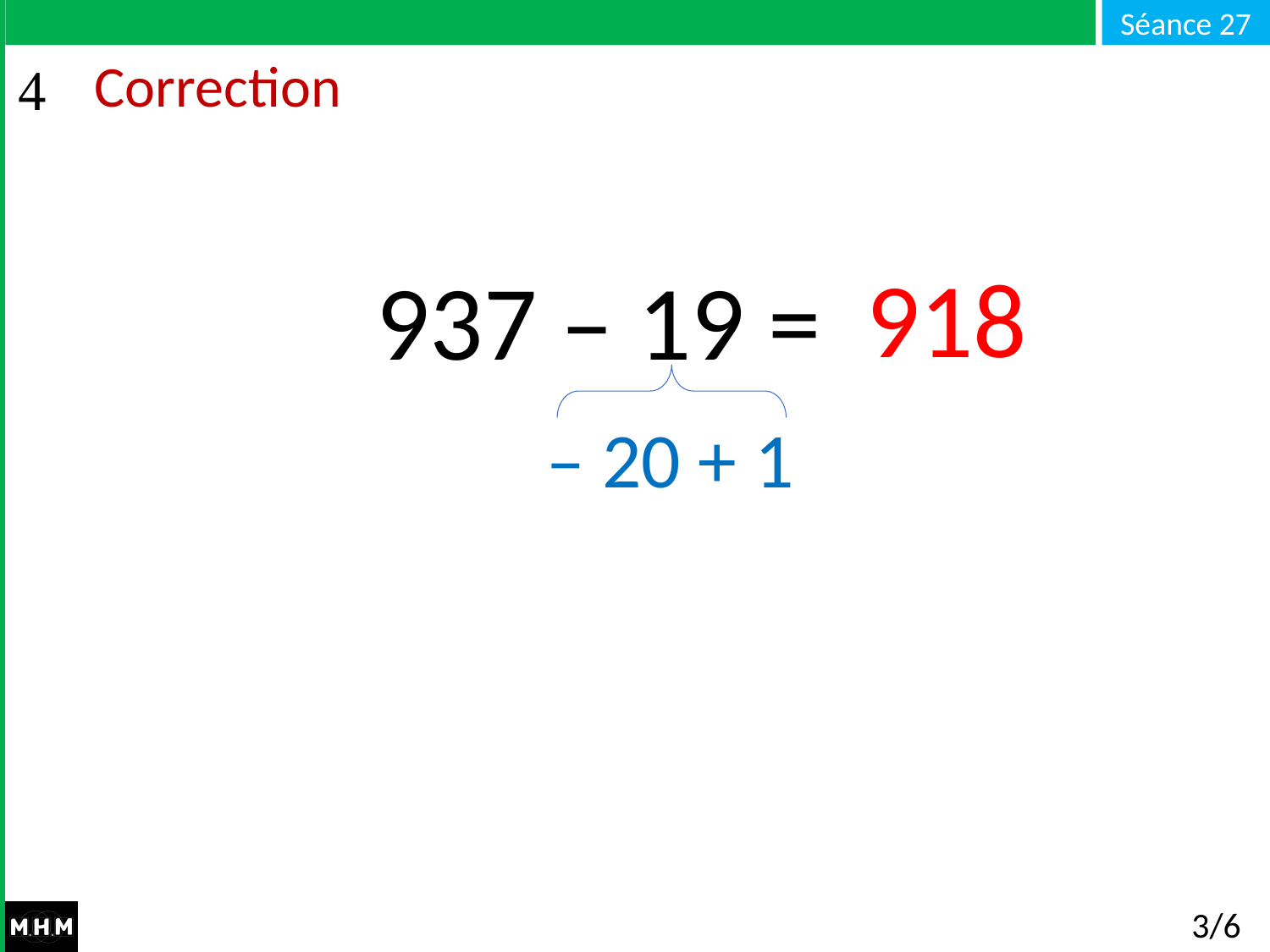

# Correction
918
937 – 19 =

– 20 + 1
3/6